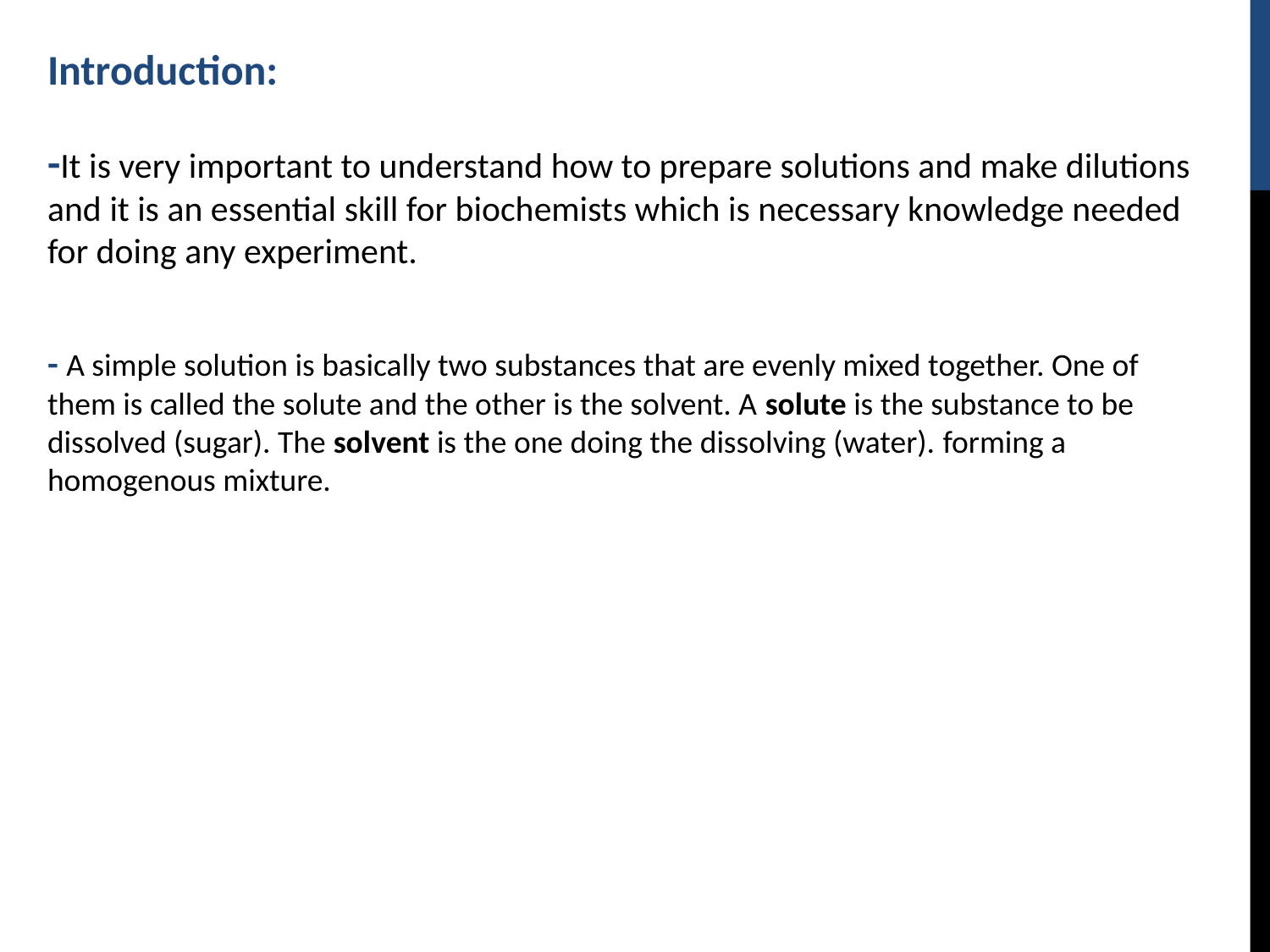

Introduction:

-It is very important to understand how to prepare solutions and make dilutions and it is an essential skill for biochemists which is necessary knowledge needed for doing any experiment.
- A simple solution is basically two substances that are evenly mixed together. One of them is called the solute and the other is the solvent. A solute is the substance to be dissolved (sugar). The solvent is the one doing the dissolving (water). forming a homogenous mixture.